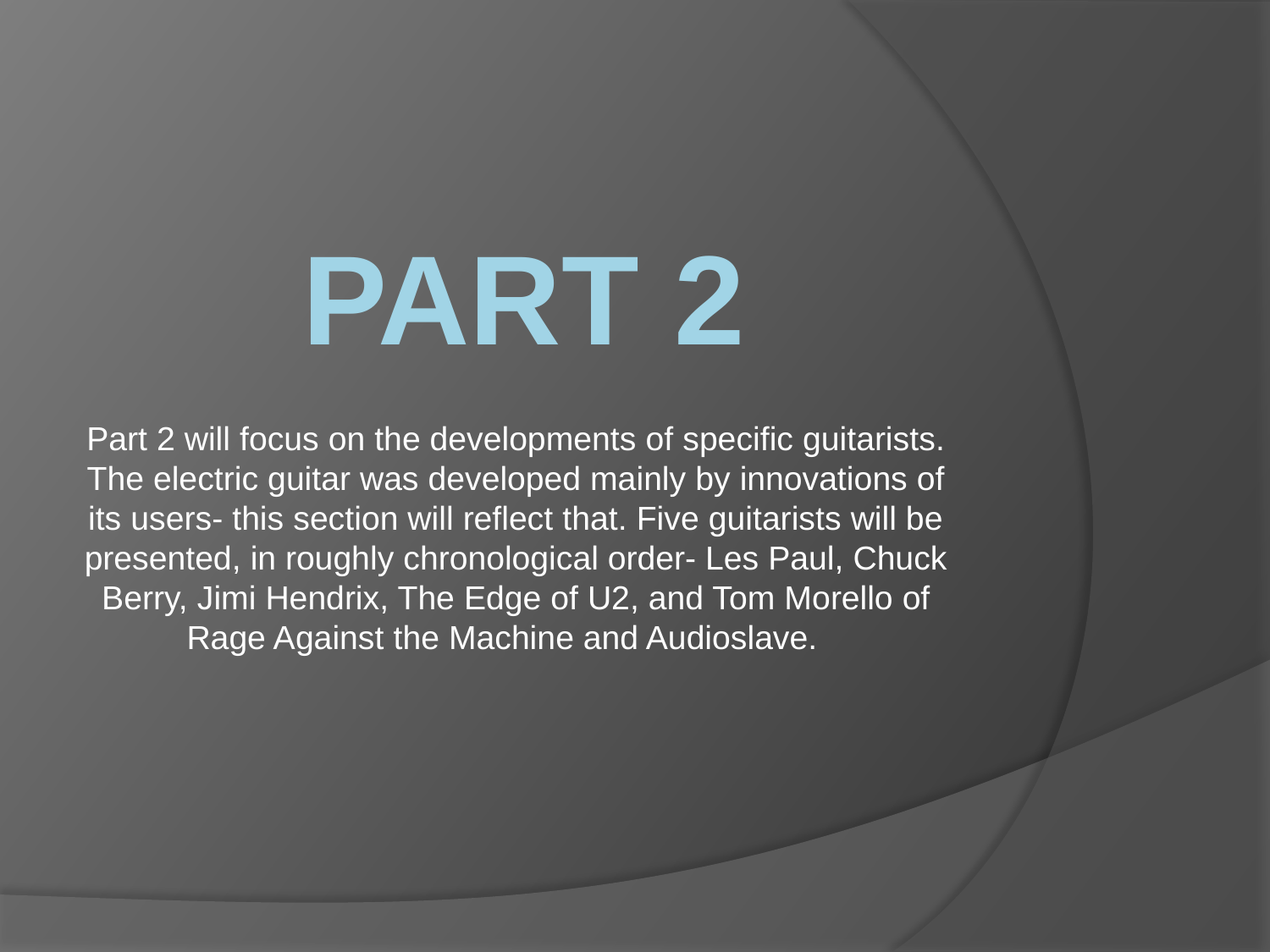

# Part 2
Part 2 will focus on the developments of specific guitarists. The electric guitar was developed mainly by innovations of its users- this section will reflect that. Five guitarists will be presented, in roughly chronological order- Les Paul, Chuck Berry, Jimi Hendrix, The Edge of U2, and Tom Morello of Rage Against the Machine and Audioslave.